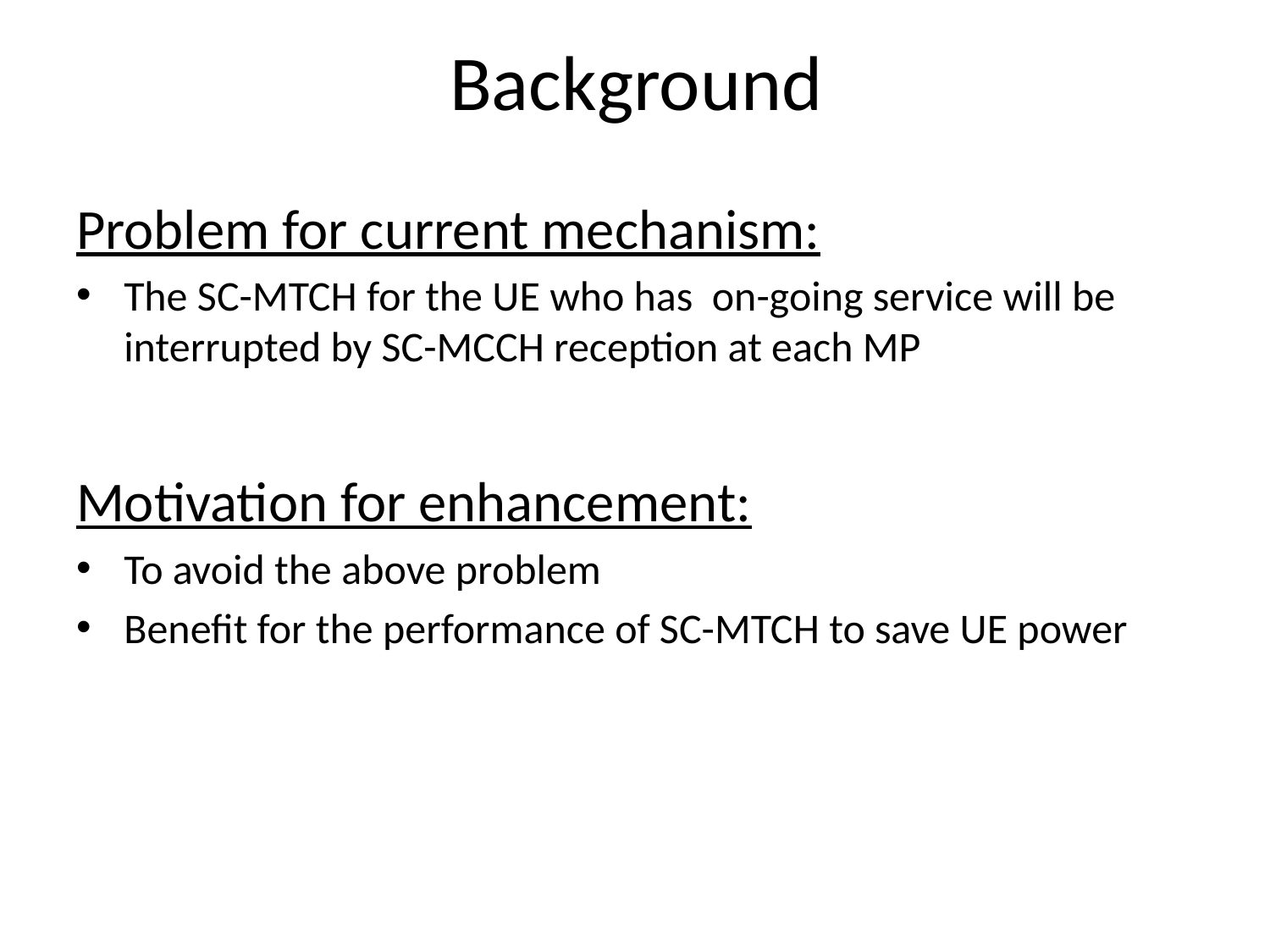

# Background
Problem for current mechanism:
The SC-MTCH for the UE who has  on-going service will be interrupted by SC-MCCH reception at each MP

Motivation for enhancement:
To avoid the above problem
Benefit for the performance of SC-MTCH to save UE power